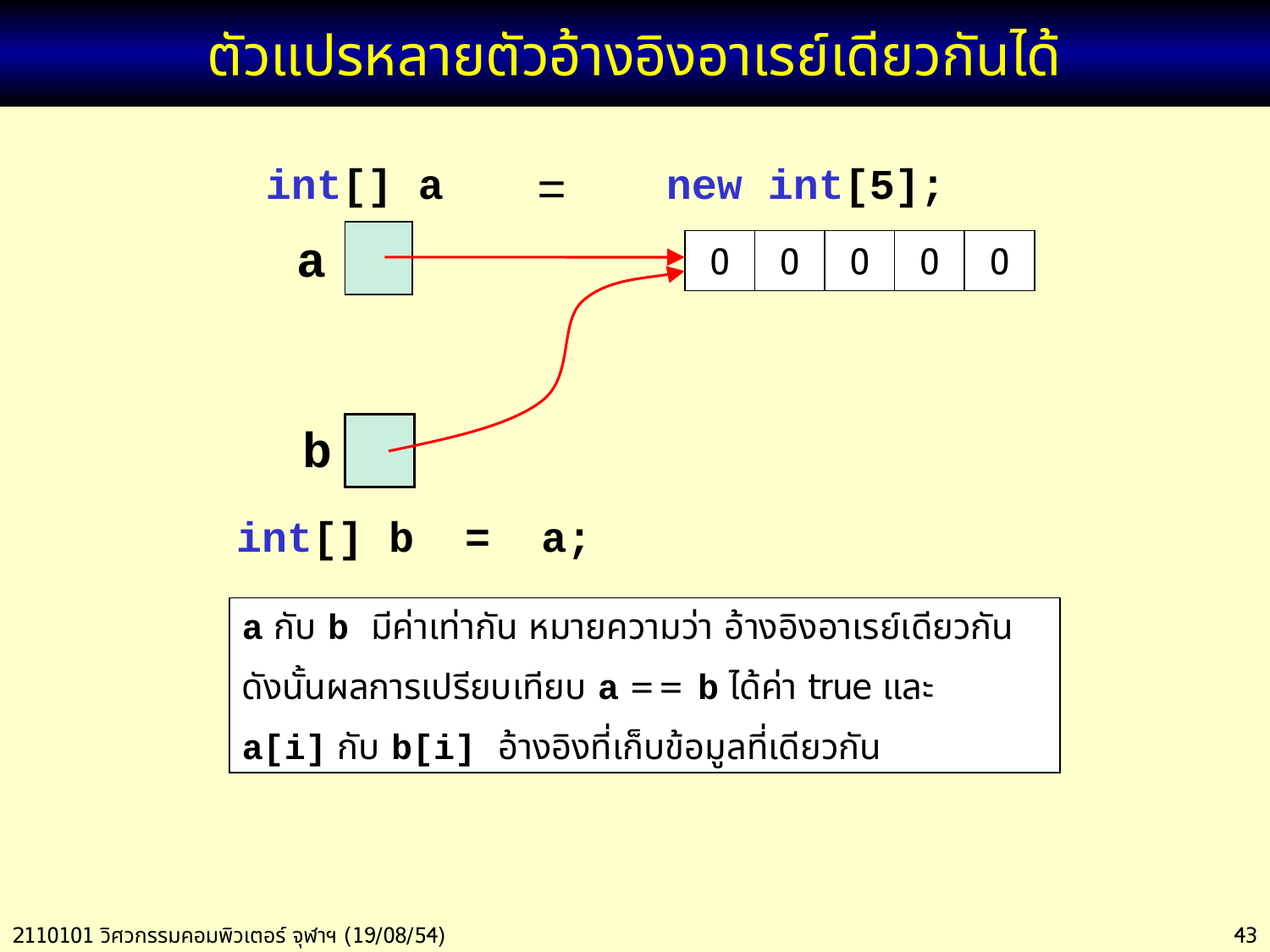

# ตัวแปรหลายตัวอ้างอิงอาเรย์เดียวกันได้
int[] a
=
new int[5];

a
0
0
0
0
0

b

int[] b  =  a;
a กับ b  มีค่าเท่ากัน หมายความว่า อ้างอิงอาเรย์เดียวกัน
ดังนั้นผลการเปรียบเทียบ a == b ได้ค่า true และ
a[i] กับ b[i]  อ้างอิงที่เก็บข้อมูลที่เดียวกัน